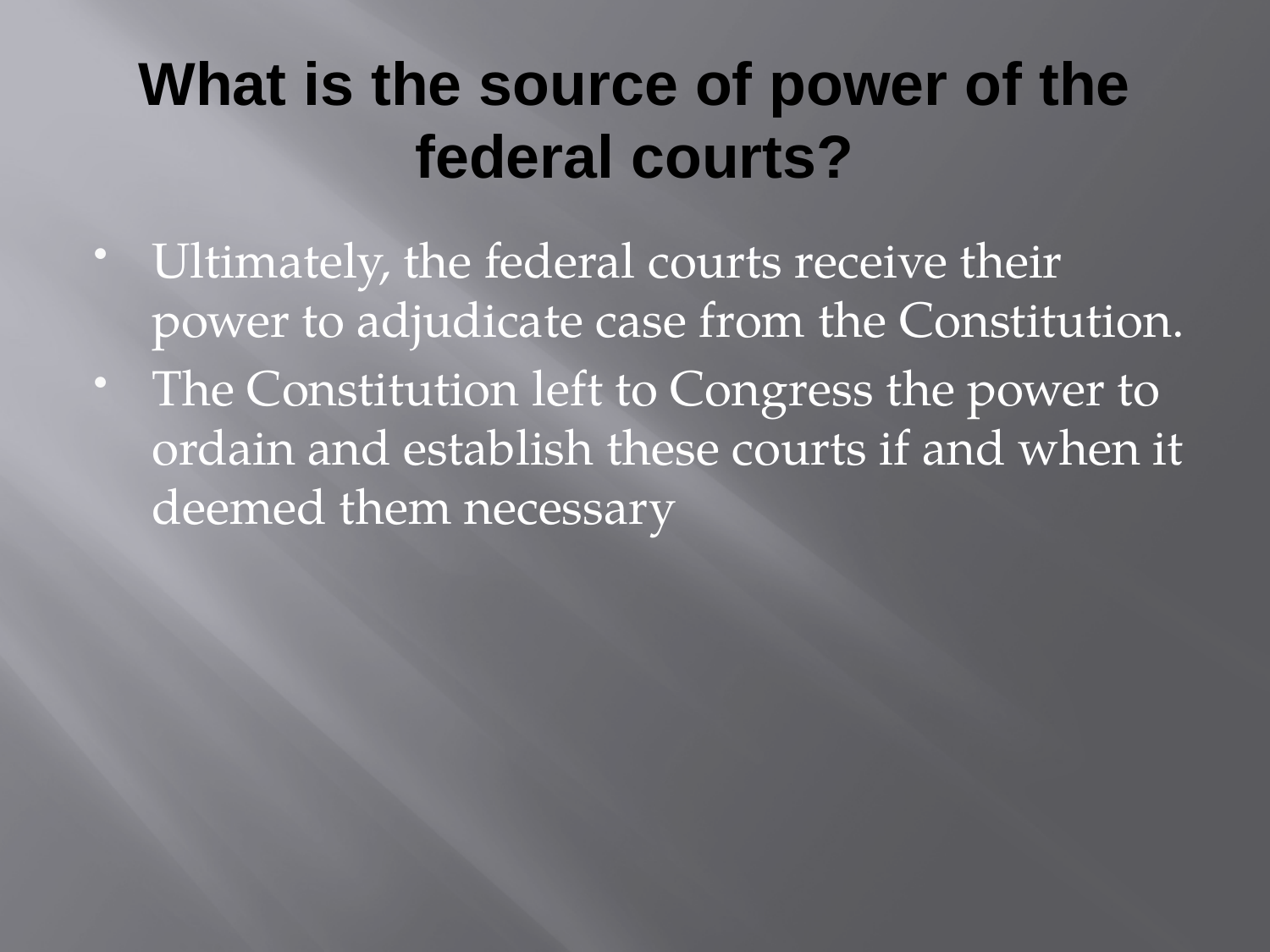

# What is the source of power of the federal courts?
Ultimately, the federal courts receive their power to adjudicate case from the Constitution.
The Constitution left to Congress the power to ordain and establish these courts if and when it deemed them necessary